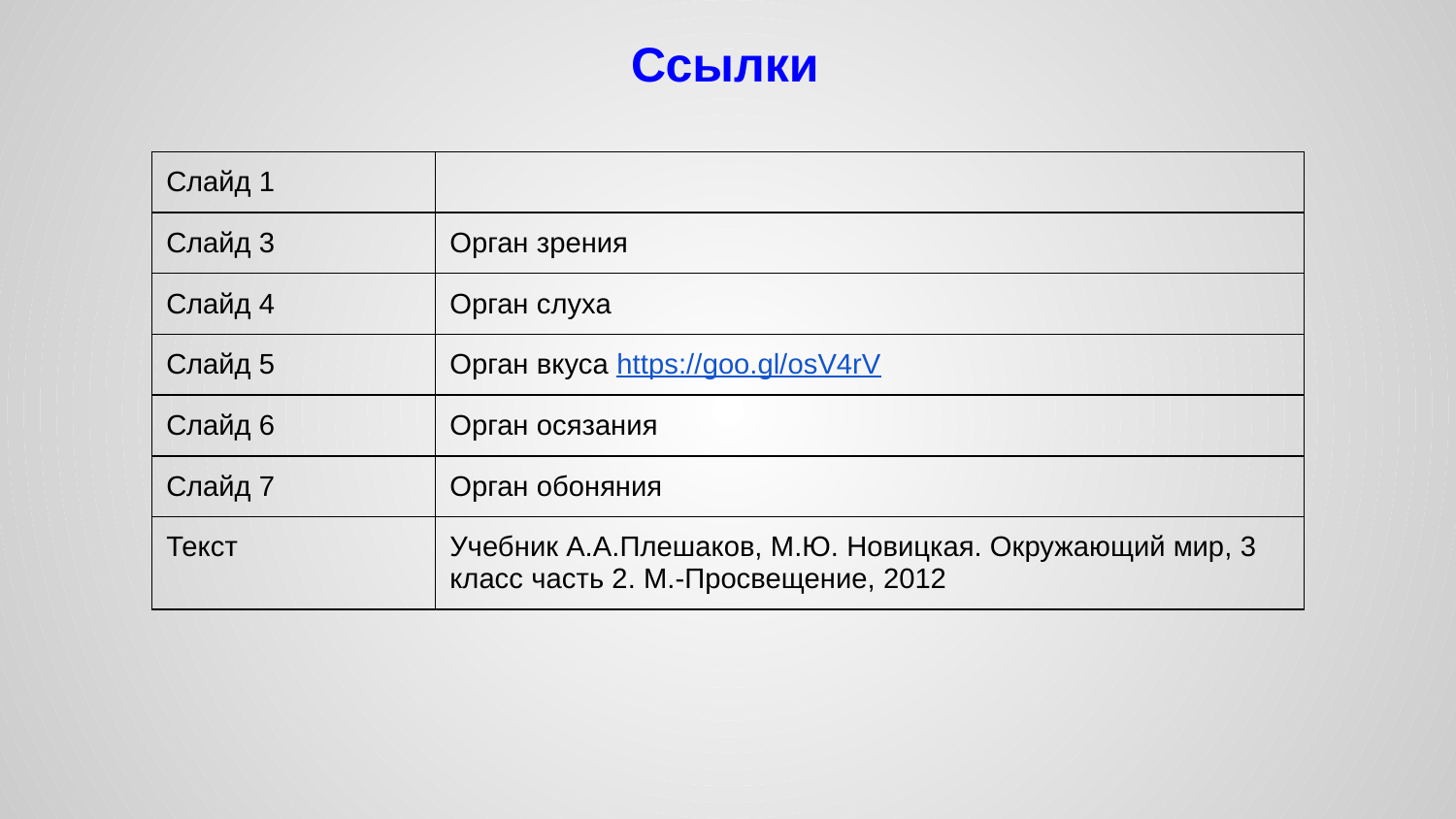

# Ссылки
| Слайд 1 |  |
| --- | --- |
| Слайд 3 | Орган зрения |
| Слайд 4 | Орган слуха |
| Слайд 5 | Орган вкуса https://goo.gl/osV4rV |
| Слайд 6 | Орган осязания |
| Слайд 7 | Орган обоняния |
| Текст | Учебник А.А.Плешаков, М.Ю. Новицкая. Окружающий мир, 3 класс часть 2. М.-Просвещение, 2012 |